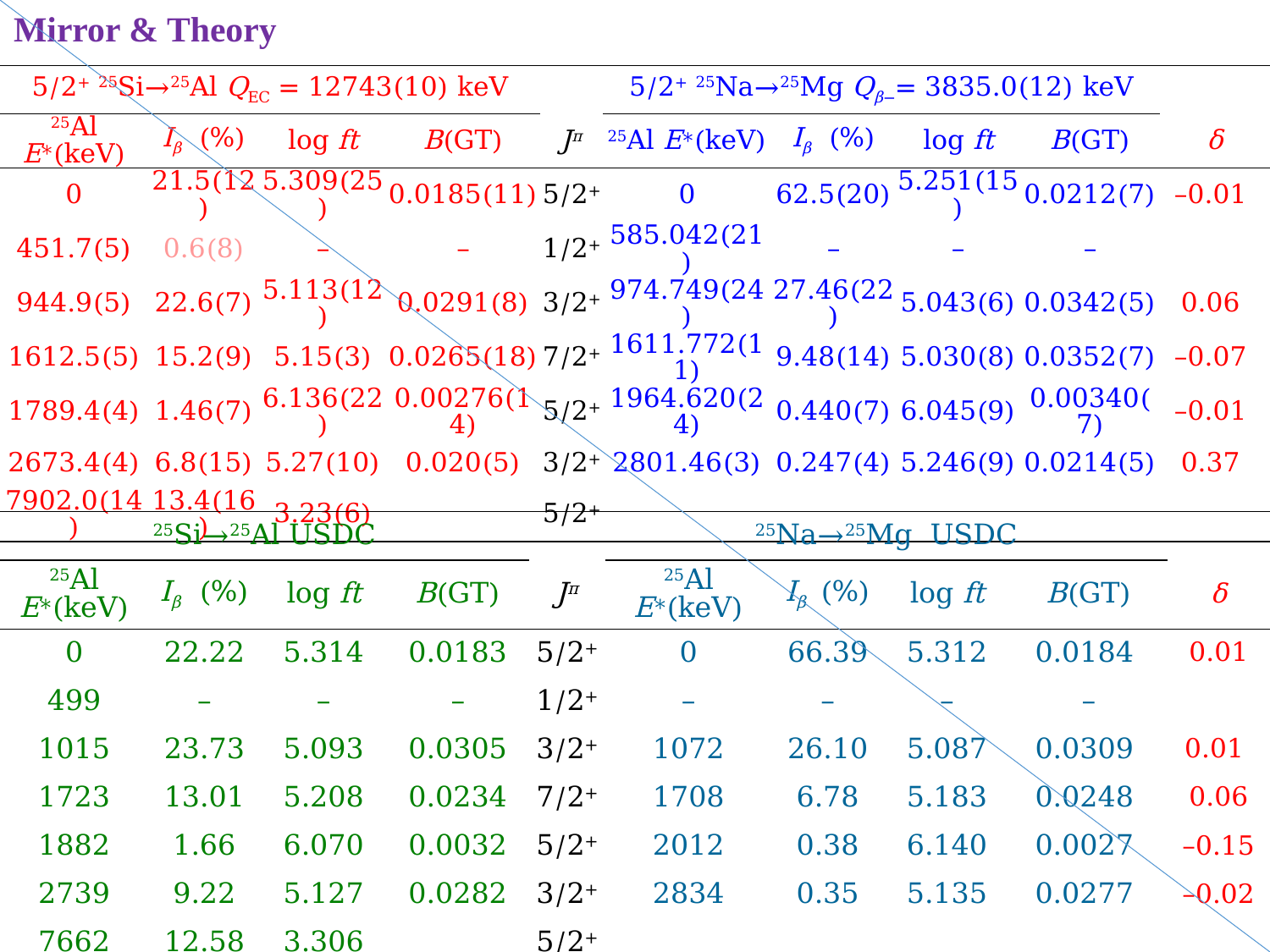

Mirror & Theory
| 5/2+ 25Si→25Al QEC = 12743(10) keV |  |  |  |  | 5/2+ 25Na→25Mg Qβ−= 3835.0(12) keV |  |  |  |  |
| --- | --- | --- | --- | --- | --- | --- | --- | --- | --- |
| 25Al E∗(keV) | Iβ (%) | log ft | B(GT) | Jπ | 25Al E∗(keV) | Iβ (%) | log ft | B(GT) | δ |
| 0 | 21.5(12) | 5.309(25) | 0.0185(11) | 5/2+ | 0 | 62.5(20) | 5.251(15) | 0.0212(7) | –0.01 |
| 451.7(5) | 0.6(8) | – | – | 1/2+ | 585.042(21) | – | – | – |  |
| 944.9(5) | 22.6(7) | 5.113(12) | 0.0291(8) | 3/2+ | 974.749(24) | 27.46(22) | 5.043(6) | 0.0342(5) | 0.06 |
| 1612.5(5) | 15.2(9) | 5.15(3) | 0.0265(18) | 7/2+ | 1611.772(11) | 9.48(14) | 5.030(8) | 0.0352(7) | –0.07 |
| 1789.4(4) | 1.46(7) | 6.136(22) | 0.00276(14) | 5/2+ | 1964.620(24) | 0.440(7) | 6.045(9) | 0.00340(7) | –0.01 |
| 2673.4(4) | 6.8(15) | 5.27(10) | 0.020(5) | 3/2+ | 2801.46(3) | 0.247(4) | 5.246(9) | 0.0214(5) | 0.37 |
| 7902.0(14) | 13.4(16) | 3.23(6) |  | 5/2+ |  |  |  |  |  |
| 25Si→25Al USDC |  |  |  |  | 25Na→25Mg USDC |  |  |  |  |
| --- | --- | --- | --- | --- | --- | --- | --- | --- | --- |
| 25Al E∗(keV) | Iβ (%) | log ft | B(GT) | Jπ | 25Al E∗(keV) | Iβ (%) | log ft | B(GT) | δ |
| 0 | 22.22 | 5.314 | 0.0183 | 5/2+ | 0 | 66.39 | 5.312 | 0.0184 | 0.01 |
| 499 | – | – | – | 1/2+ | – | – | – | – |  |
| 1015 | 23.73 | 5.093 | 0.0305 | 3/2+ | 1072 | 26.10 | 5.087 | 0.0309 | 0.01 |
| 1723 | 13.01 | 5.208 | 0.0234 | 7/2+ | 1708 | 6.78 | 5.183 | 0.0248 | 0.06 |
| 1882 | 1.66 | 6.070 | 0.0032 | 5/2+ | 2012 | 0.38 | 6.140 | 0.0027 | –0.15 |
| 2739 | 9.22 | 5.127 | 0.0282 | 3/2+ | 2834 | 0.35 | 5.135 | 0.0277 | –0.02 |
| 7662 | 12.58 | 3.306 |  | 5/2+ |  |  |  |  |  |